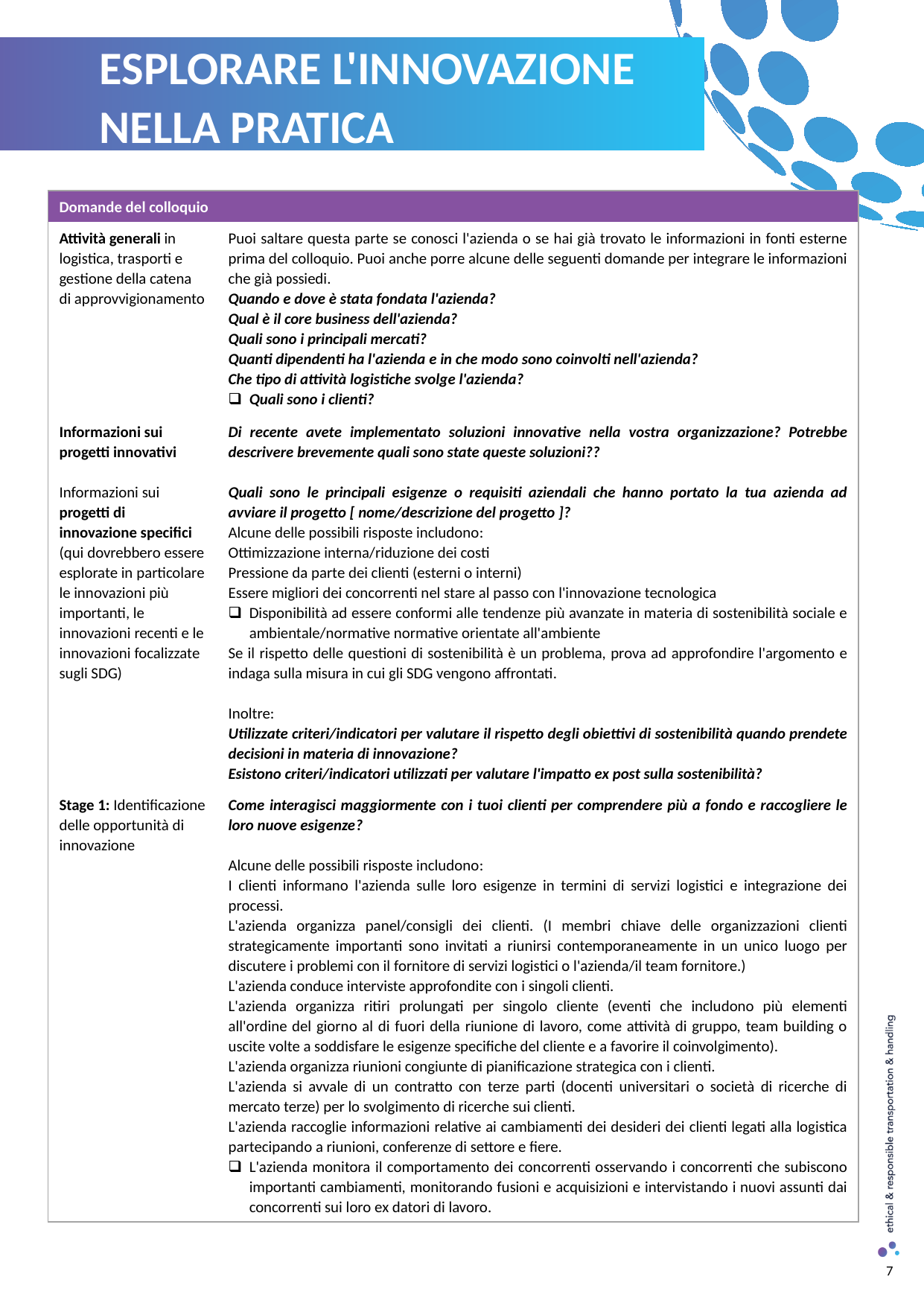

ESPLORARE L'INNOVAZIONE NELLA PRATICA
| Domande del colloquio |  |
| --- | --- |
| Attività generali in logistica, trasporti e gestione della catena di approvvigionamento | Puoi saltare questa parte se conosci l'azienda o se hai già trovato le informazioni in fonti esterne prima del colloquio. Puoi anche porre alcune delle seguenti domande per integrare le informazioni che già possiedi.  Quando e dove è stata fondata l'azienda?  Qual è il core business dell'azienda?  Quali sono i principali mercati?  Quanti dipendenti ha l'azienda e in che modo sono coinvolti nell'azienda? Che tipo di attività logistiche svolge l'azienda?  Quali sono i clienti? |
| Informazioni sui progetti innovativi | Di recente avete implementato soluzioni innovative nella vostra organizzazione? Potrebbe descrivere brevemente quali sono state queste soluzioni?? |
| Informazioni sui progetti di innovazione specifici (qui dovrebbero essere esplorate in particolare le innovazioni più importanti, le innovazioni recenti e le innovazioni focalizzate sugli SDG) | Quali sono le principali esigenze o requisiti aziendali che hanno portato la tua azienda ad avviare il progetto [ nome/descrizione del progetto ]?  Alcune delle possibili risposte includono:  Ottimizzazione interna/riduzione dei costi  Pressione da parte dei clienti (esterni o interni)  Essere migliori dei concorrenti nel stare al passo con l'innovazione tecnologica  Disponibilità ad essere conformi alle tendenze più avanzate in materia di sostenibilità sociale e ambientale/normative normative orientate all'ambiente Se il rispetto delle questioni di sostenibilità è un problema, prova ad approfondire l'argomento e indaga sulla misura in cui gli SDG vengono affrontati.    Inoltre:  Utilizzate criteri/indicatori per valutare il rispetto degli obiettivi di sostenibilità quando prendete decisioni in materia di innovazione?   Esistono criteri/indicatori utilizzati per valutare l'impatto ex post sulla sostenibilità? |
| Stage 1: Identificazione delle opportunità di innovazione | Come interagisci maggiormente con i tuoi clienti per comprendere più a fondo e raccogliere le loro nuove esigenze?  Alcune delle possibili risposte includono:  I clienti informano l'azienda sulle loro esigenze in termini di servizi logistici e integrazione dei processi.  L'azienda organizza panel/consigli dei clienti. (I membri chiave delle organizzazioni clienti strategicamente importanti sono invitati a riunirsi contemporaneamente in un unico luogo per discutere i problemi con il fornitore di servizi logistici o l'azienda/il team fornitore.)  L'azienda conduce interviste approfondite con i singoli clienti.  L'azienda organizza ritiri prolungati per singolo cliente (eventi che includono più elementi all'ordine del giorno al di fuori della riunione di lavoro, come attività di gruppo, team building o uscite volte a soddisfare le esigenze specifiche del cliente e a favorire il coinvolgimento).  L'azienda organizza riunioni congiunte di pianificazione strategica con i clienti.  L'azienda si avvale di un contratto con terze parti (docenti universitari o società di ricerche di mercato terze) per lo svolgimento di ricerche sui clienti.  L'azienda raccoglie informazioni relative ai cambiamenti dei desideri dei clienti legati alla logistica partecipando a riunioni, conferenze di settore e fiere.  L'azienda monitora il comportamento dei concorrenti osservando i concorrenti che subiscono importanti cambiamenti, monitorando fusioni e acquisizioni e intervistando i nuovi assunti dai concorrenti sui loro ex datori di lavoro. |
7